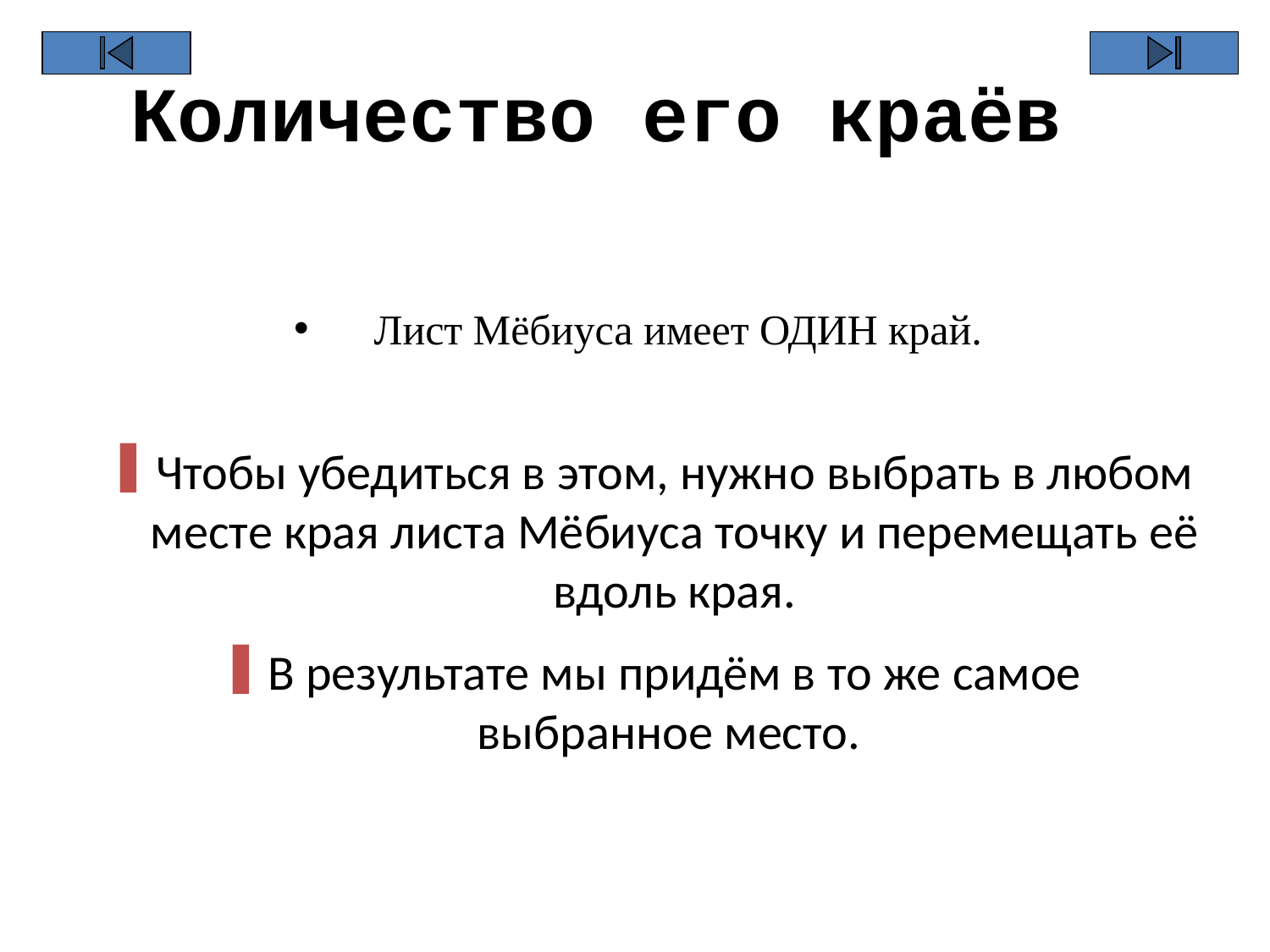

# Количество его краёв

Лист Мёбиуса имеет ОДИН край.

Чтобы убедиться в этом, нужно выбрать в любом месте края листа Мёбиуса точку и перемещать её вдоль края.
В результате мы придём в то же самое выбранное место.